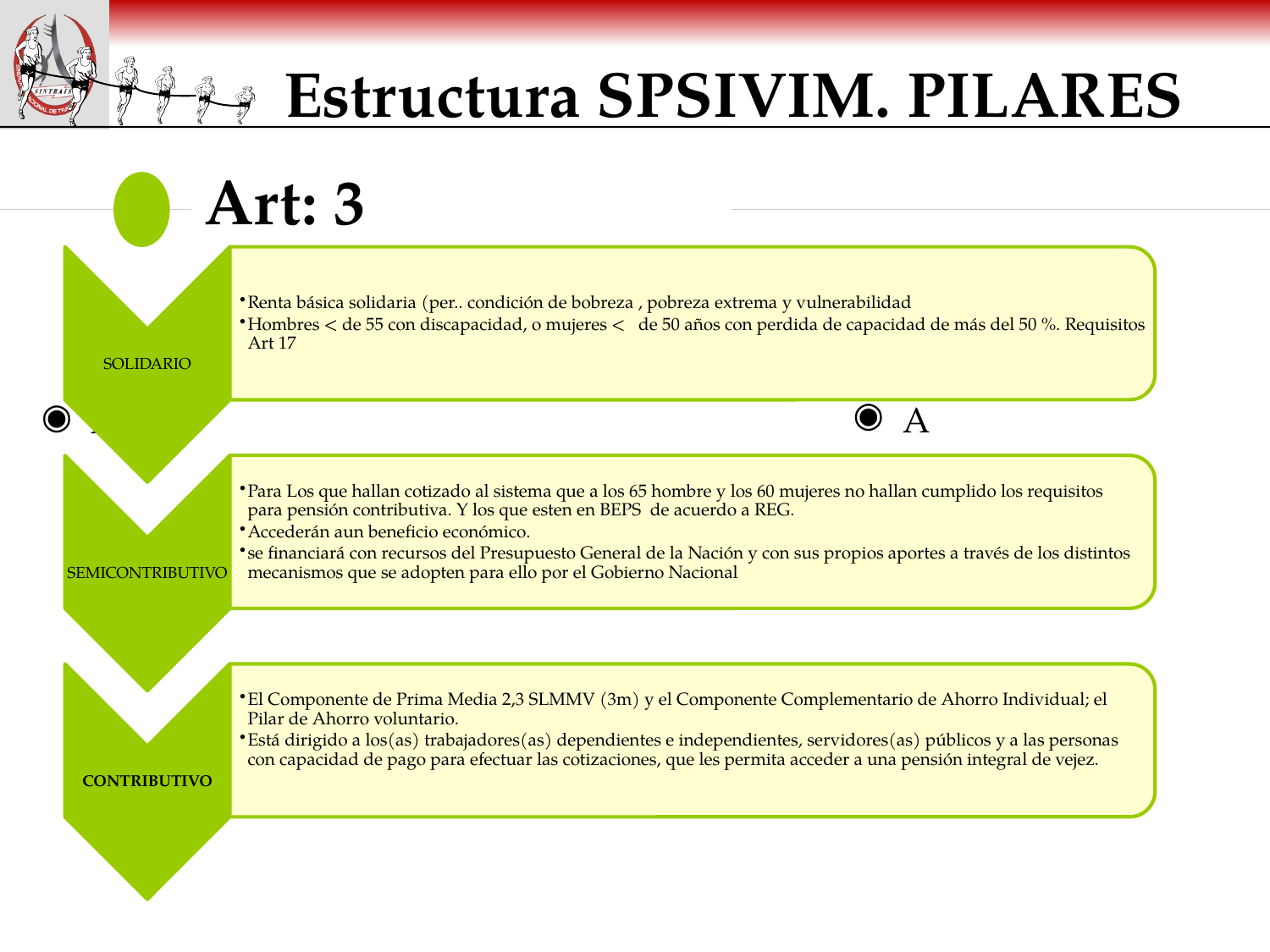

Estructura SPSIVIM. PILARES
# Art: 3
SOLIDARIO
Renta básica solidaria (per.. condición de bobreza , pobreza extrema y vulnerabilidad
Hombres < de 55 con discapacidad, o mujeres <   de 50 años con perdida de capacidad de más del 50 %. Requisitos Art 17
SEMICONTRIBUTIVO
Para Los que hallan cotizado al sistema que a los 65 hombre y los 60 mujeres no hallan cumplido los requisitos  para pensión contributiva. Y los que esten en BEPS  de acuerdo a REG.
Accederán aun beneficio económico.
se financiará con recursos del Presupuesto General de la Nación y con sus propios aportes a través de los distintos mecanismos que se adopten para ello por el Gobierno Nacional
CONTRIBUTIVO
El Componente de Prima Media 2,3 SLMMV (3m) y el Componente Complementario de Ahorro Individual; el Pilar de Ahorro voluntario.
Está dirigido a los(as) trabajadores(as) dependientes e independientes, servidores(as) públicos y a las personas con capacidad de pago para efectuar las cotizaciones, que les permita acceder a una pensión integral de vejez.

A
A